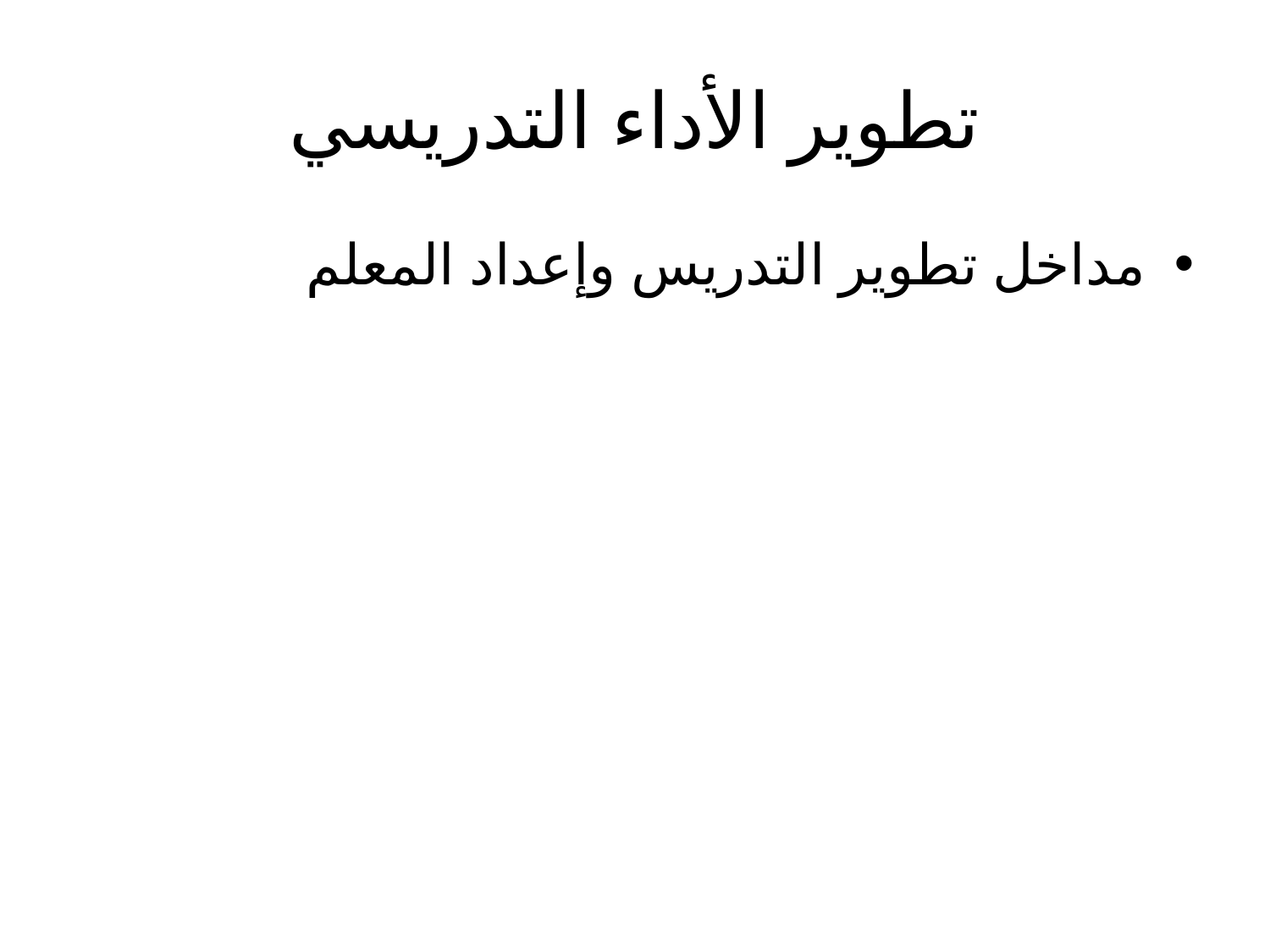

# تطوير الأداء التدريسي
مداخل تطوير التدريس وإعداد المعلم